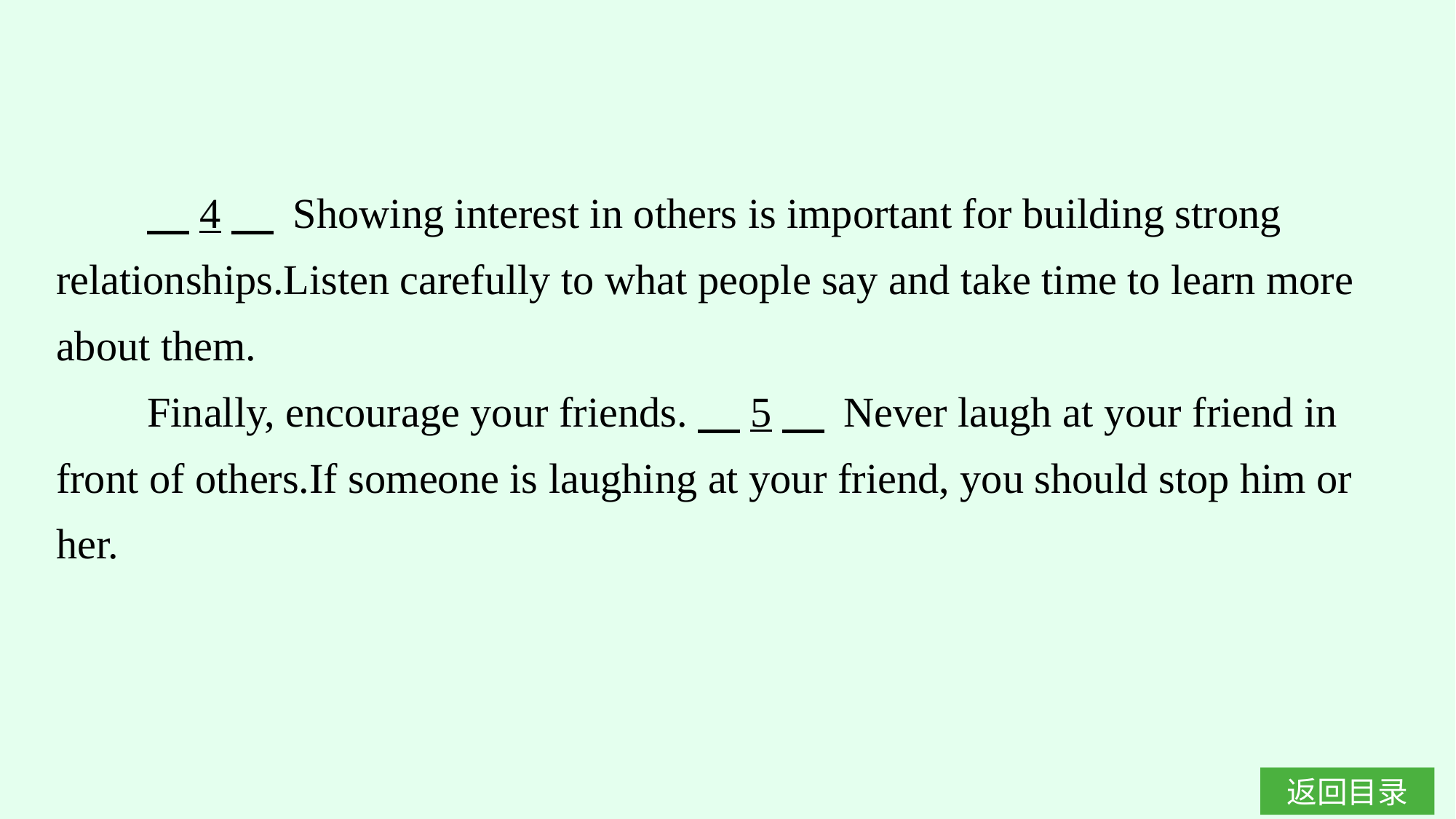

4　 Showing interest in others is important for building strong relationships.Listen carefully to what people say and take time to learn more about them.
Finally, encourage your friends.　5　 Never laugh at your friend in front of others.If someone is laughing at your friend, you should stop him or her.